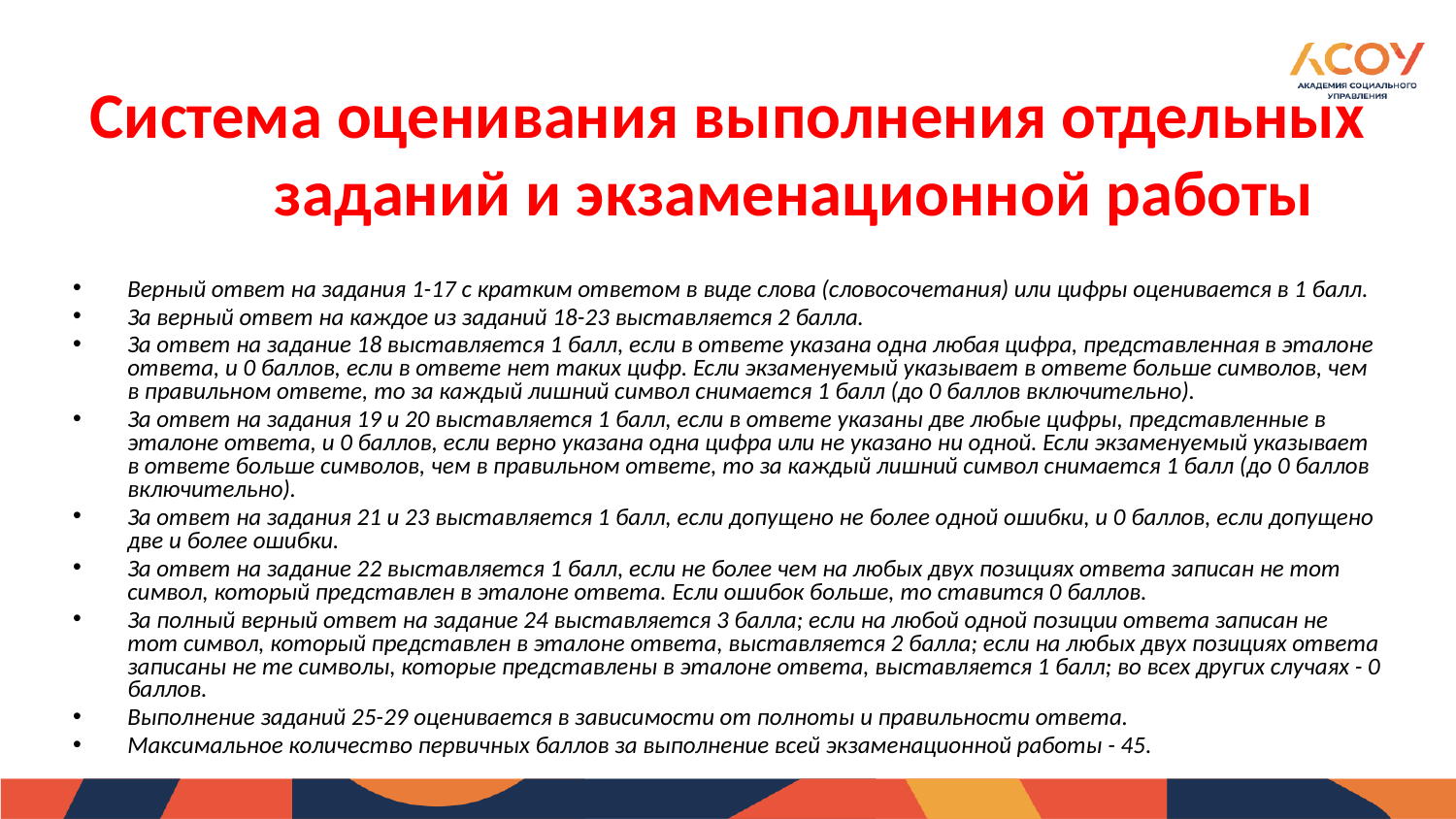

Система оценивания выполнения отдельных заданий и экзаменационной работы
Верный ответ на задания 1-17 с кратким ответом в виде слова (словосочетания) или цифры оценивается в 1 балл.
За верный ответ на каждое из заданий 18-23 выставляется 2 балла.
За ответ на задание 18 выставляется 1 балл, если в ответе указана одна любая цифра, представленная в эталоне ответа, и 0 баллов, если в ответе нет таких цифр. Если экзаменуемый указывает в ответе больше символов, чем в правильном ответе, то за каждый лишний символ снимается 1 балл (до 0 баллов включительно).
За ответ на задания 19 и 20 выставляется 1 балл, если в ответе указаны две любые цифры, представленные в эталоне ответа, и 0 баллов, если верно указана одна цифра или не указано ни одной. Если экзаменуемый указывает в ответе больше символов, чем в правильном ответе, то за каждый лишний символ снимается 1 балл (до 0 баллов включительно).
За ответ на задания 21 и 23 выставляется 1 балл, если допущено не более одной ошибки, и 0 баллов, если допущено две и более ошибки.
За ответ на задание 22 выставляется 1 балл, если не более чем на любых двух позициях ответа записан не тот символ, который представлен в эталоне ответа. Если ошибок больше, то ставится 0 баллов.
За полный верный ответ на задание 24 выставляется 3 балла; если на любой одной позиции ответа записан не тот символ, который представлен в эталоне ответа, выставляется 2 балла; если на любых двух позициях ответа записаны не те символы, которые представлены в эталоне ответа, выставляется 1 балл; во всех других случаях - 0 баллов.
Выполнение заданий 25-29 оценивается в зависимости от полноты и правильности ответа.
Максимальное количество первичных баллов за выполнение всей экзаменационной работы - 45.